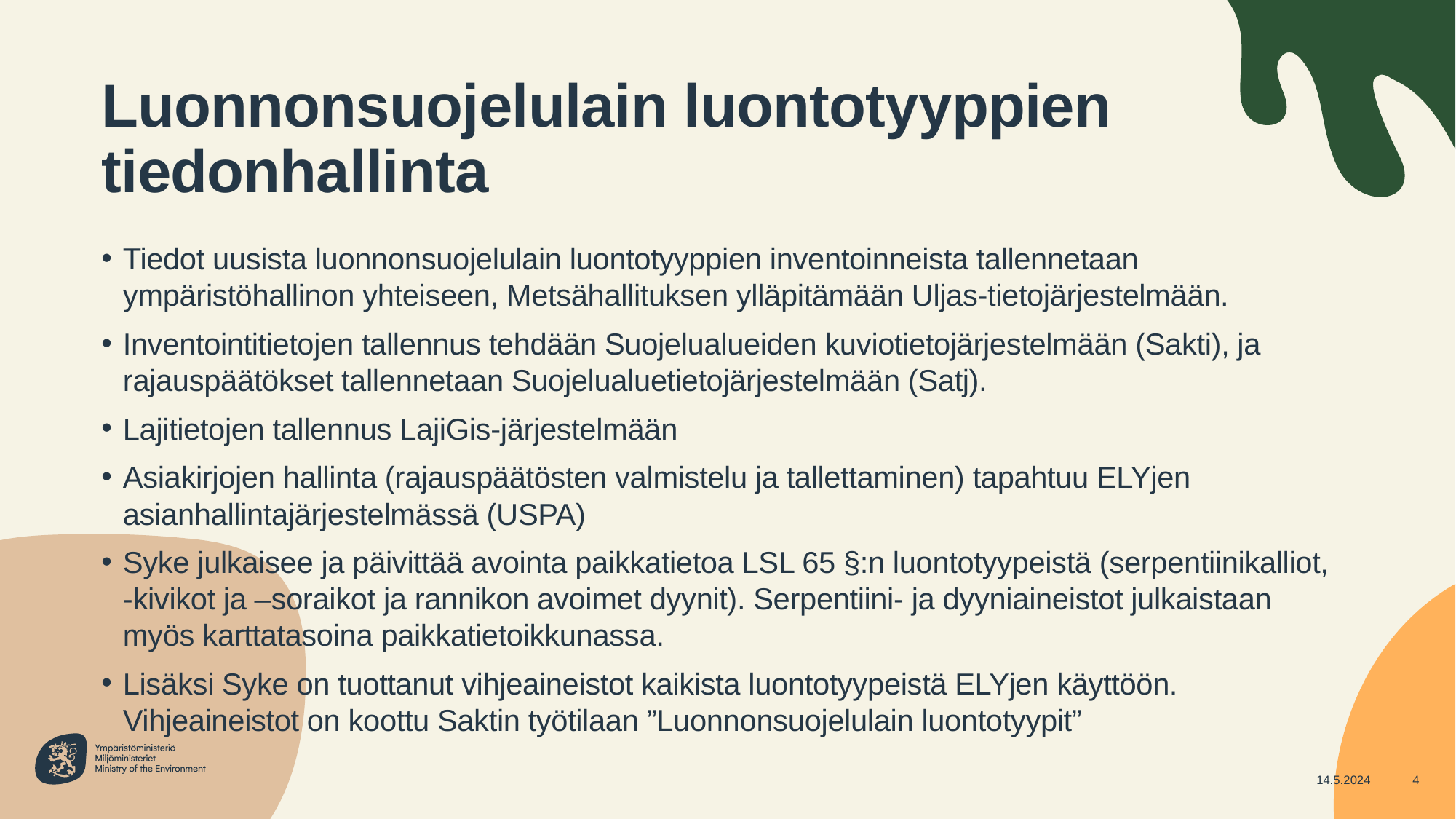

# Luonnonsuojelulain luontotyyppien tiedonhallinta
Tiedot uusista luonnonsuojelulain luontotyyppien inventoinneista tallennetaan ympäristöhallinon yhteiseen, Metsähallituksen ylläpitämään Uljas-tietojärjestelmään.
Inventointitietojen tallennus tehdään Suojelualueiden kuviotietojärjestelmään (Sakti), ja rajauspäätökset tallennetaan Suojelualuetietojärjestelmään (Satj).
Lajitietojen tallennus LajiGis-järjestelmään
Asiakirjojen hallinta (rajauspäätösten valmistelu ja tallettaminen) tapahtuu ELYjen asianhallintajärjestelmässä (USPA)
Syke julkaisee ja päivittää avointa paikkatietoa LSL 65 §:n luontotyypeistä (serpentiinikalliot, -kivikot ja –soraikot ja rannikon avoimet dyynit). Serpentiini- ja dyyniaineistot julkaistaan myös karttatasoina paikkatietoikkunassa.
Lisäksi Syke on tuottanut vihjeaineistot kaikista luontotyypeistä ELYjen käyttöön. Vihjeaineistot on koottu Saktin työtilaan ”Luonnonsuojelulain luontotyypit”
14.5.2024
4